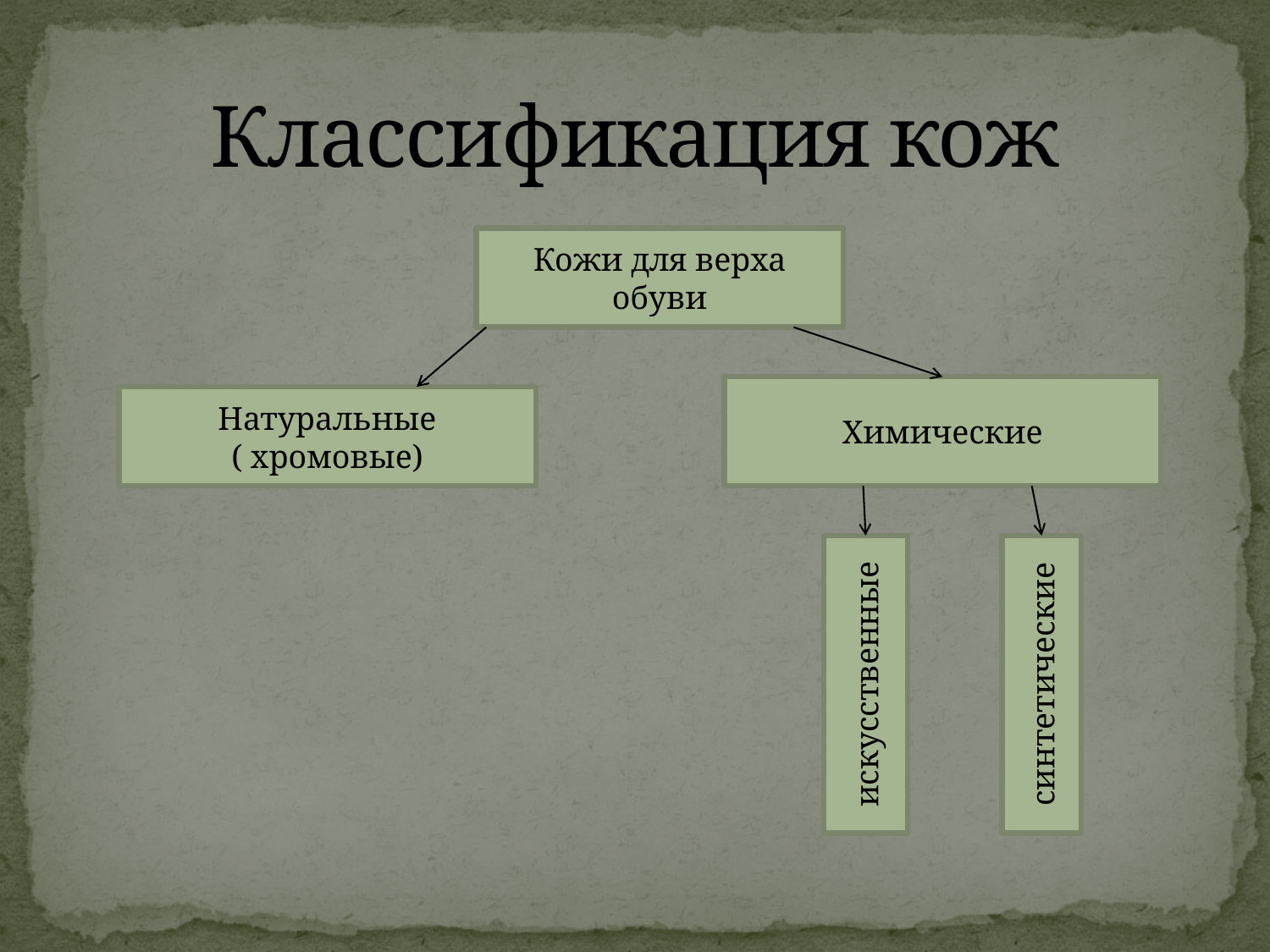

# Классификация кож

Кожи для верха обуви
Химические
Натуральные
( хромовые)
искусственные
синтетические